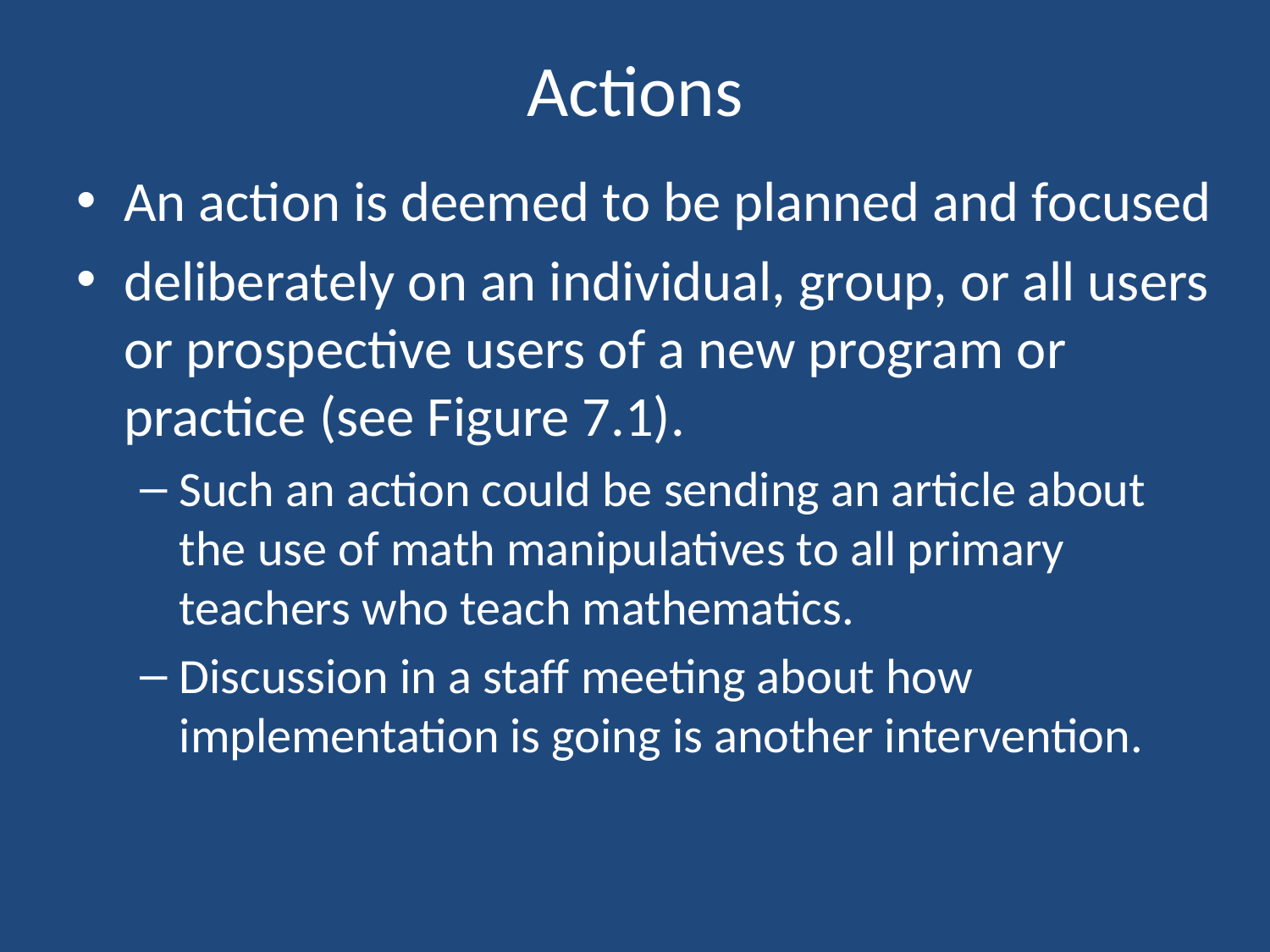

# Actions
An action is deemed to be planned and focused
deliberately on an individual, group, or all users or prospective users of a new program or practice (see Figure 7.1).
Such an action could be sending an article about the use of math manipulatives to all primary teachers who teach mathematics.
Discussion in a staff meeting about how implementation is going is another intervention.